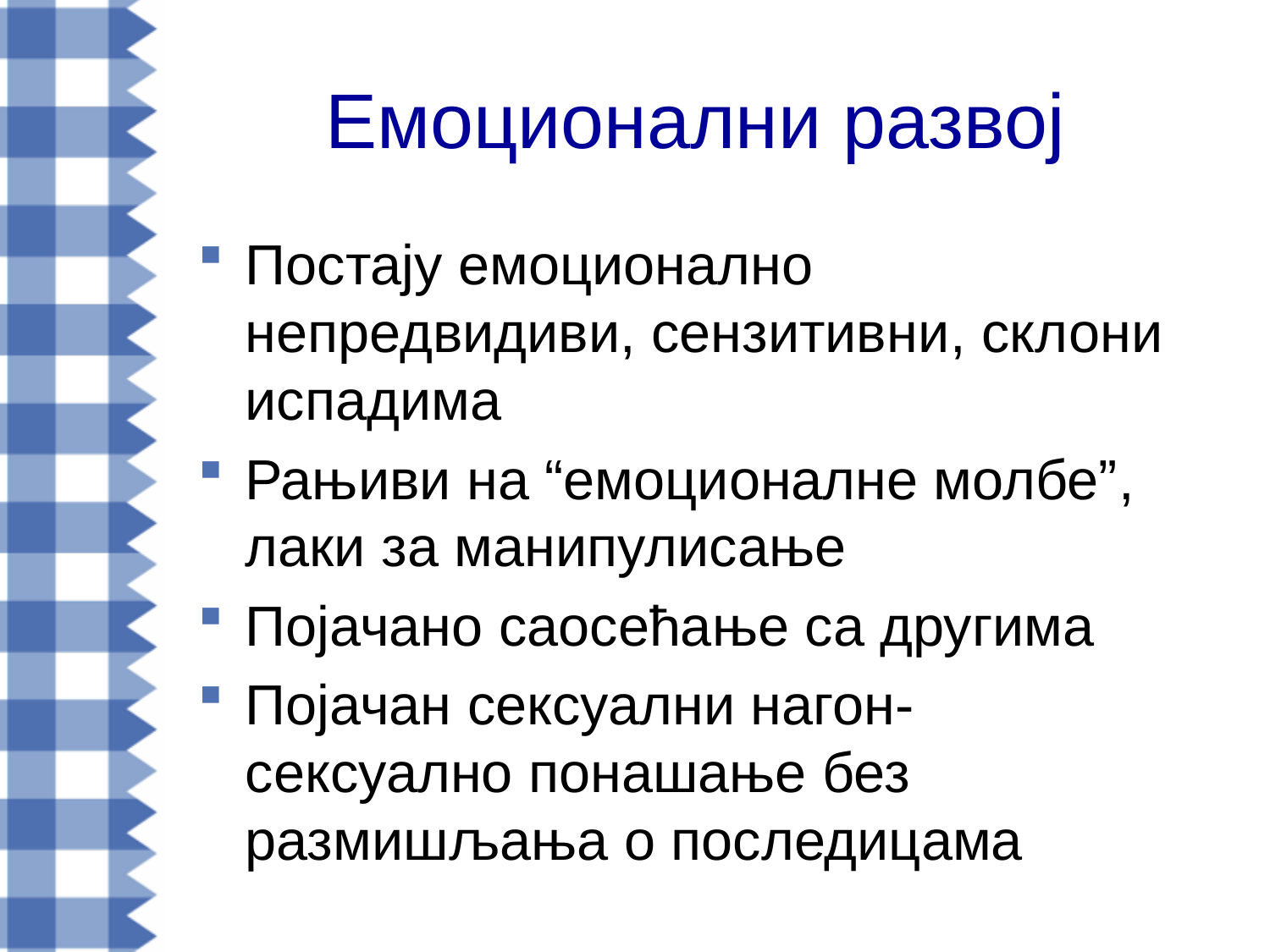

# Емоционални развој
Постају емоционално непредвидиви, сензитивни, склони испадима
Рањиви на “емоционалне молбе”, лаки за манипулисање
Појачано саосећање са другима
Појачан сексуални нагон- сексуално понашање без размишљања о последицама